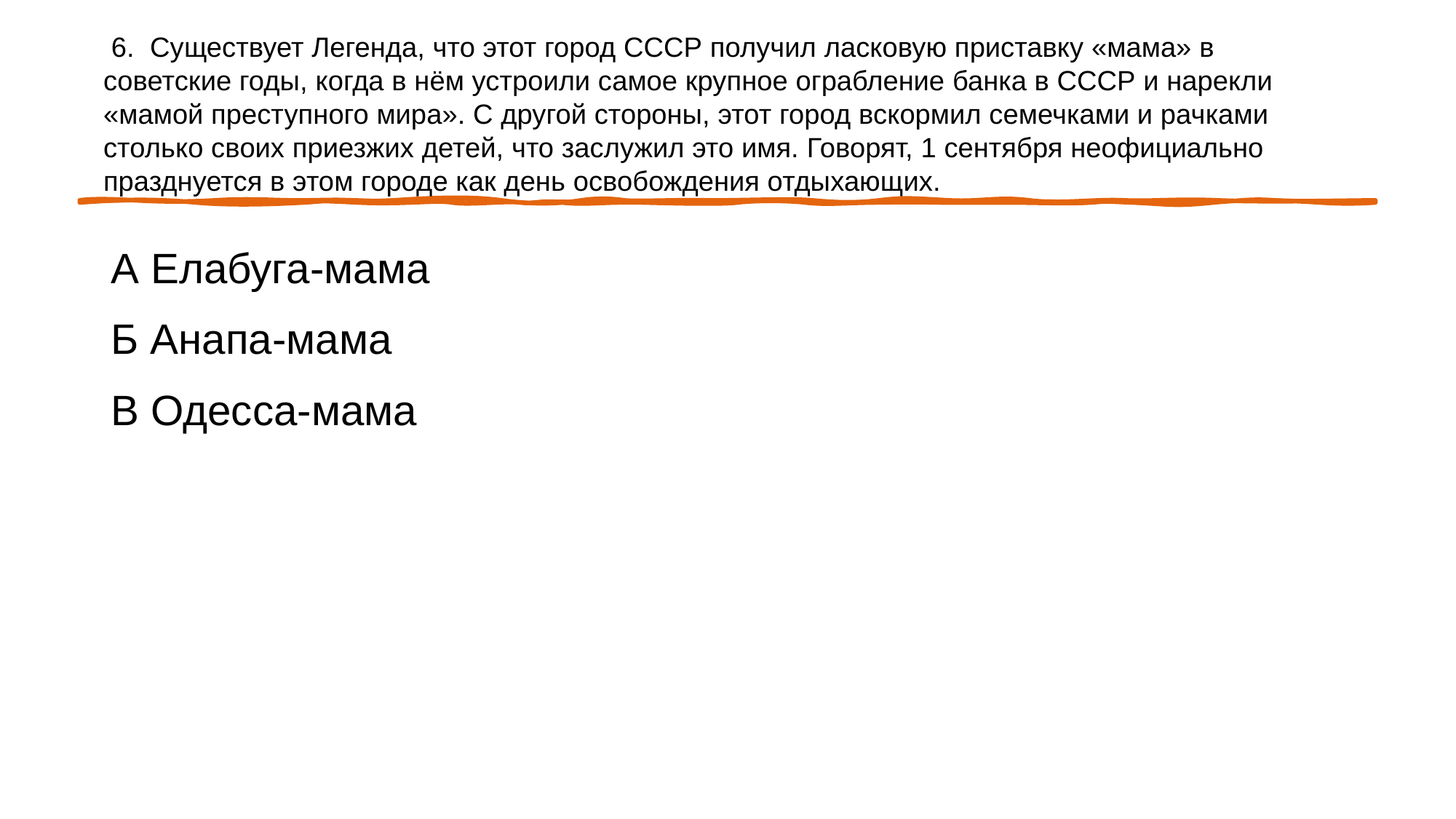

6.  Существует Легенда, что этот город СССР получил ласковую приставку «мама» в советские годы, когда в нём устроили самое крупное ограбление банка в СССР и нарекли «мамой преступного мира». С другой стороны, этот город вскормил семечками и рачками столько своих приезжих детей, что заслужил это имя. Говорят, 1 сентября неофициально празднуется в этом городе как день освобождения отдыхающих.

#

А Елабуга-мама
Б Анапа-мама
В Одесса-мама